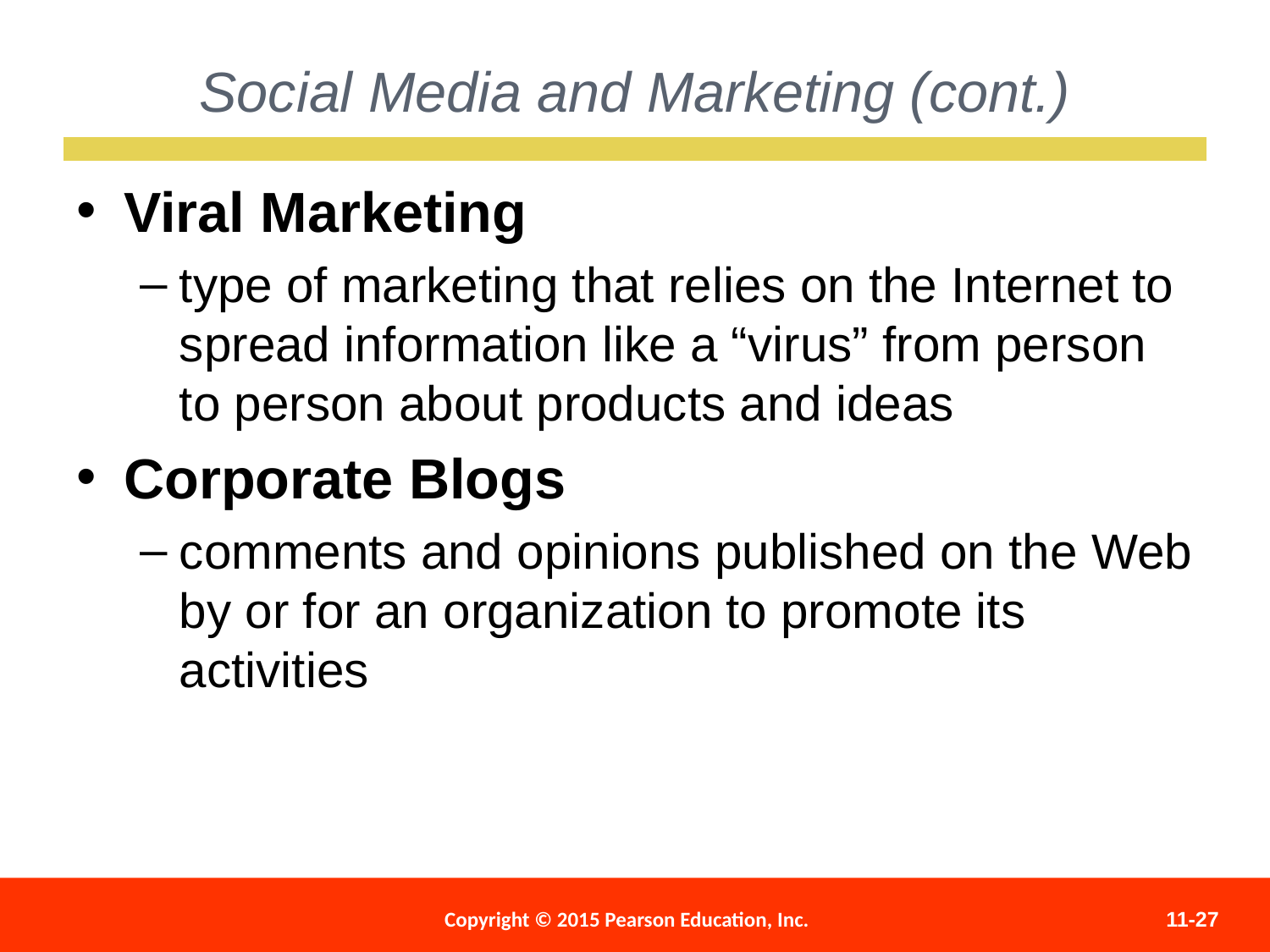

Social Media and Marketing (cont.)
Viral Marketing
type of marketing that relies on the Internet to spread information like a “virus” from person to person about products and ideas
Corporate Blogs
comments and opinions published on the Web by or for an organization to promote its activities